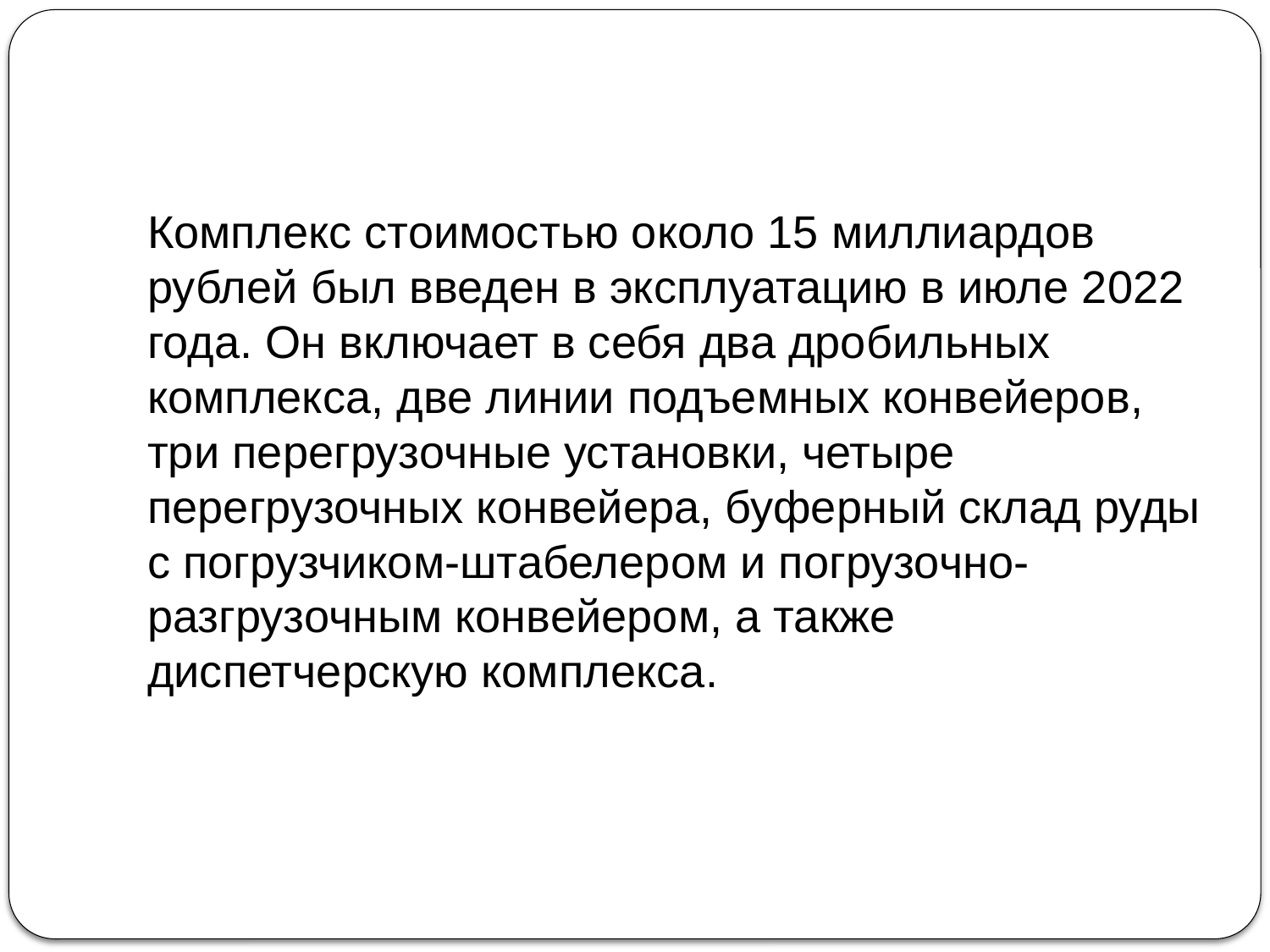

#
Комплекс стоимостью около 15 миллиардов рублей был введен в эксплуатацию в июле 2022 года. Он включает в себя два дробильных комплекса, две линии подъемных конвейеров, три перегрузочные установки, четыре перегрузочных конвейера, буферный склад руды с погрузчиком-штабелером и погрузочно-разгрузочным конвейером, а также диспетчерскую комплекса.